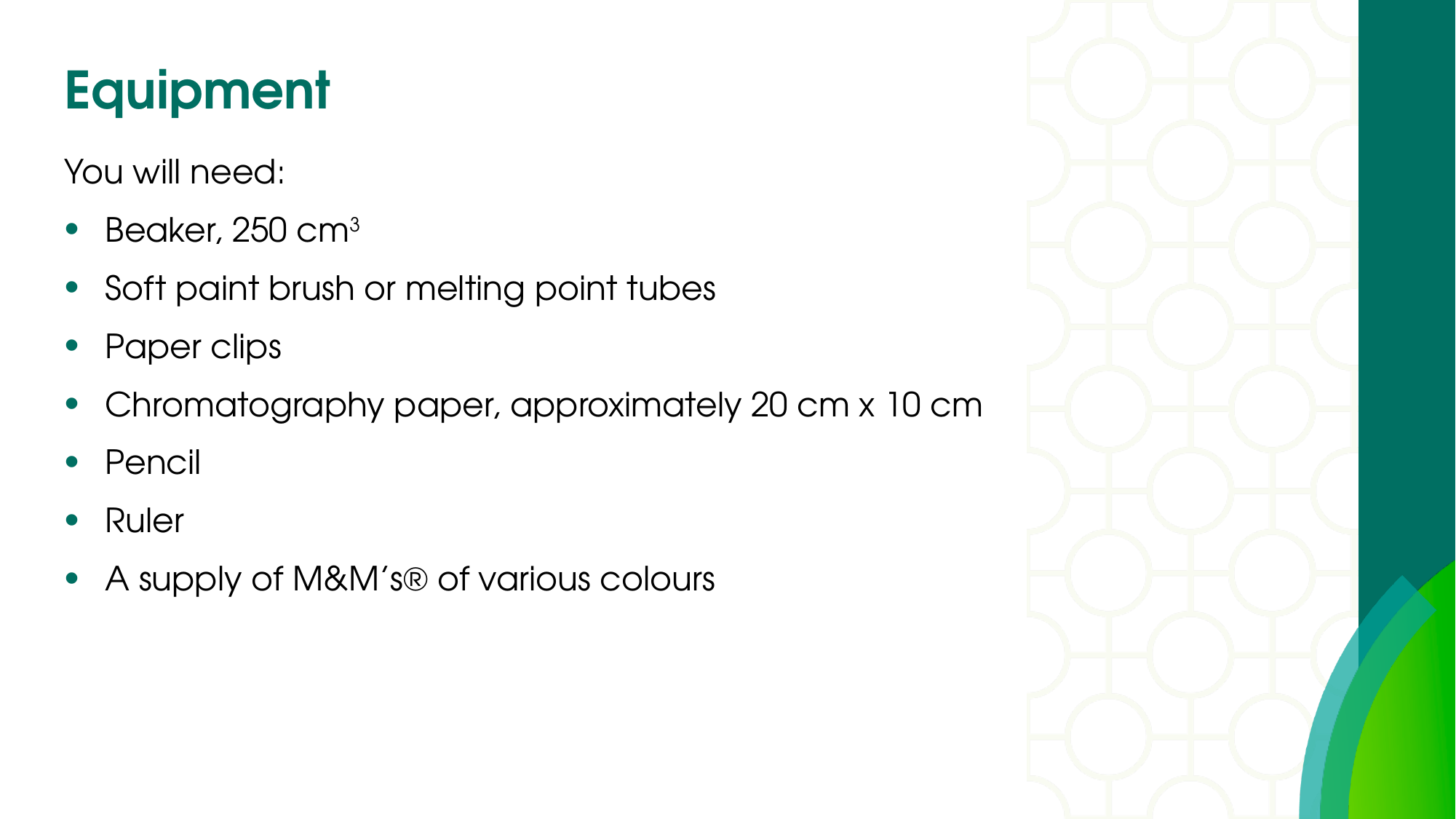

# Equipment
You will need:
Beaker, 250 cm3
Soft paint brush or melting point tubes
Paper clips
Chromatography paper, approximately 20 cm x 10 cm
Pencil
Ruler
A supply of M&M’s® of various colours